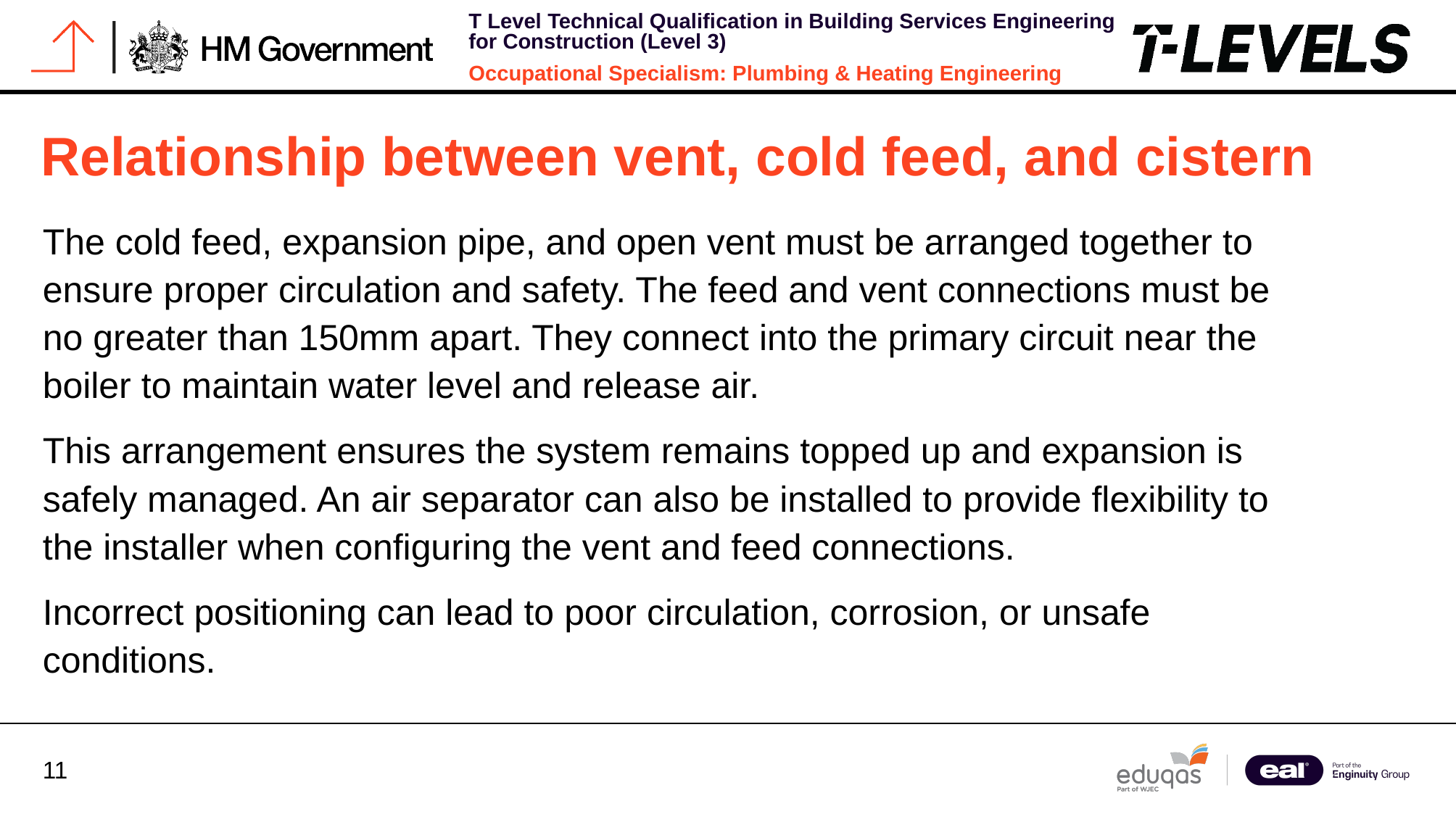

# Relationship between vent, cold feed, and cistern
The cold feed, expansion pipe, and open vent must be arranged together to ensure proper circulation and safety. The feed and vent connections must be no greater than 150mm apart. They connect into the primary circuit near the boiler to maintain water level and release air.
This arrangement ensures the system remains topped up and expansion is safely managed. An air separator can also be installed to provide flexibility to the installer when configuring the vent and feed connections.
Incorrect positioning can lead to poor circulation, corrosion, or unsafe conditions.